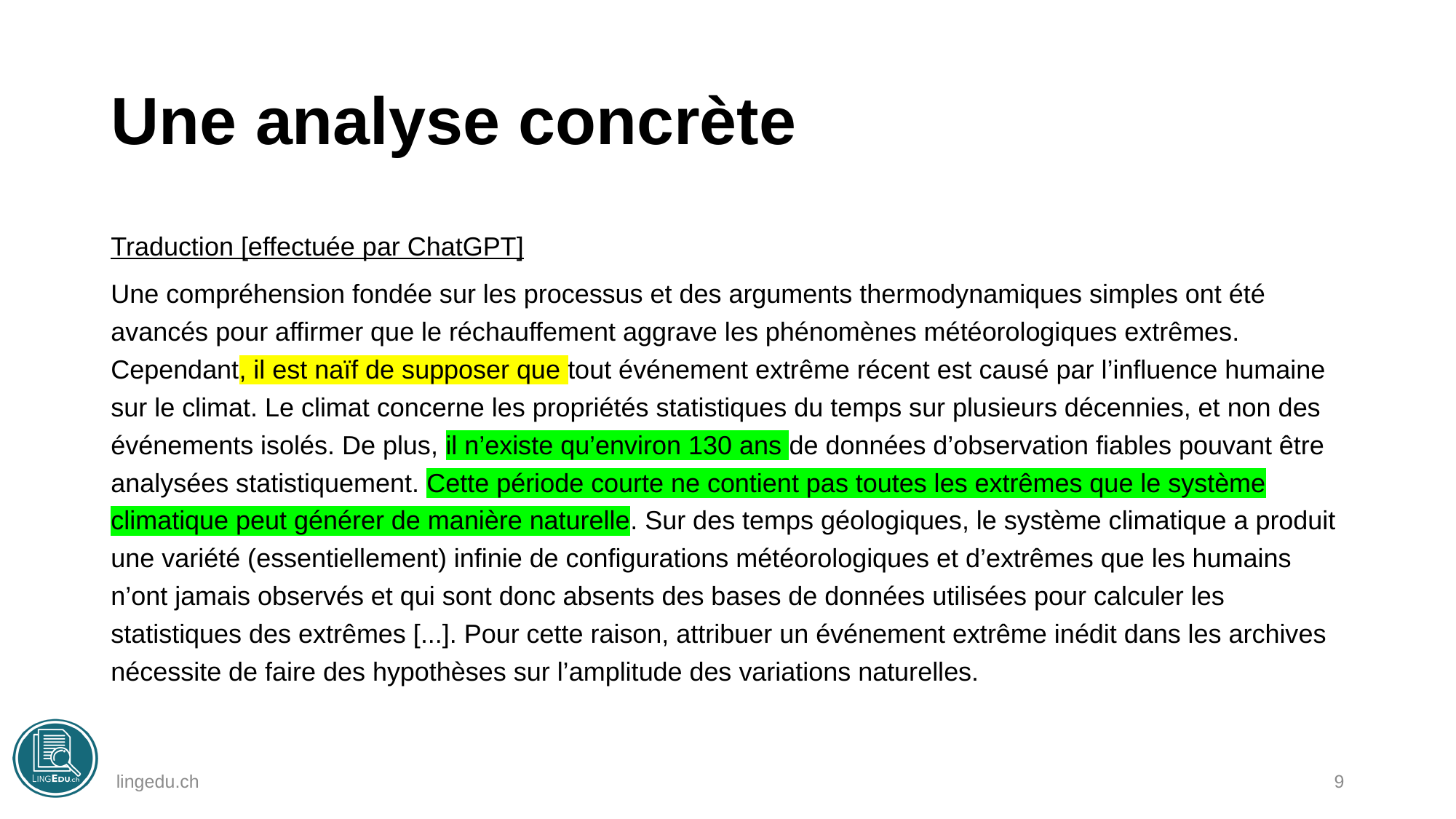

# Une analyse concrète
Traduction [effectuée par ChatGPT]
Une compréhension fondée sur les processus et des arguments thermodynamiques simples ont été avancés pour affirmer que le réchauffement aggrave les phénomènes météorologiques extrêmes. Cependant, il est naïf de supposer que tout événement extrême récent est causé par l’influence humaine sur le climat. Le climat concerne les propriétés statistiques du temps sur plusieurs décennies, et non des événements isolés. De plus, il n’existe qu’environ 130 ans de données d’observation fiables pouvant être analysées statistiquement. Cette période courte ne contient pas toutes les extrêmes que le système climatique peut générer de manière naturelle. Sur des temps géologiques, le système climatique a produit une variété (essentiellement) infinie de configurations météorologiques et d’extrêmes que les humains n’ont jamais observés et qui sont donc absents des bases de données utilisées pour calculer les statistiques des extrêmes [...]. Pour cette raison, attribuer un événement extrême inédit dans les archives nécessite de faire des hypothèses sur l’amplitude des variations naturelles.
lingedu.ch
9